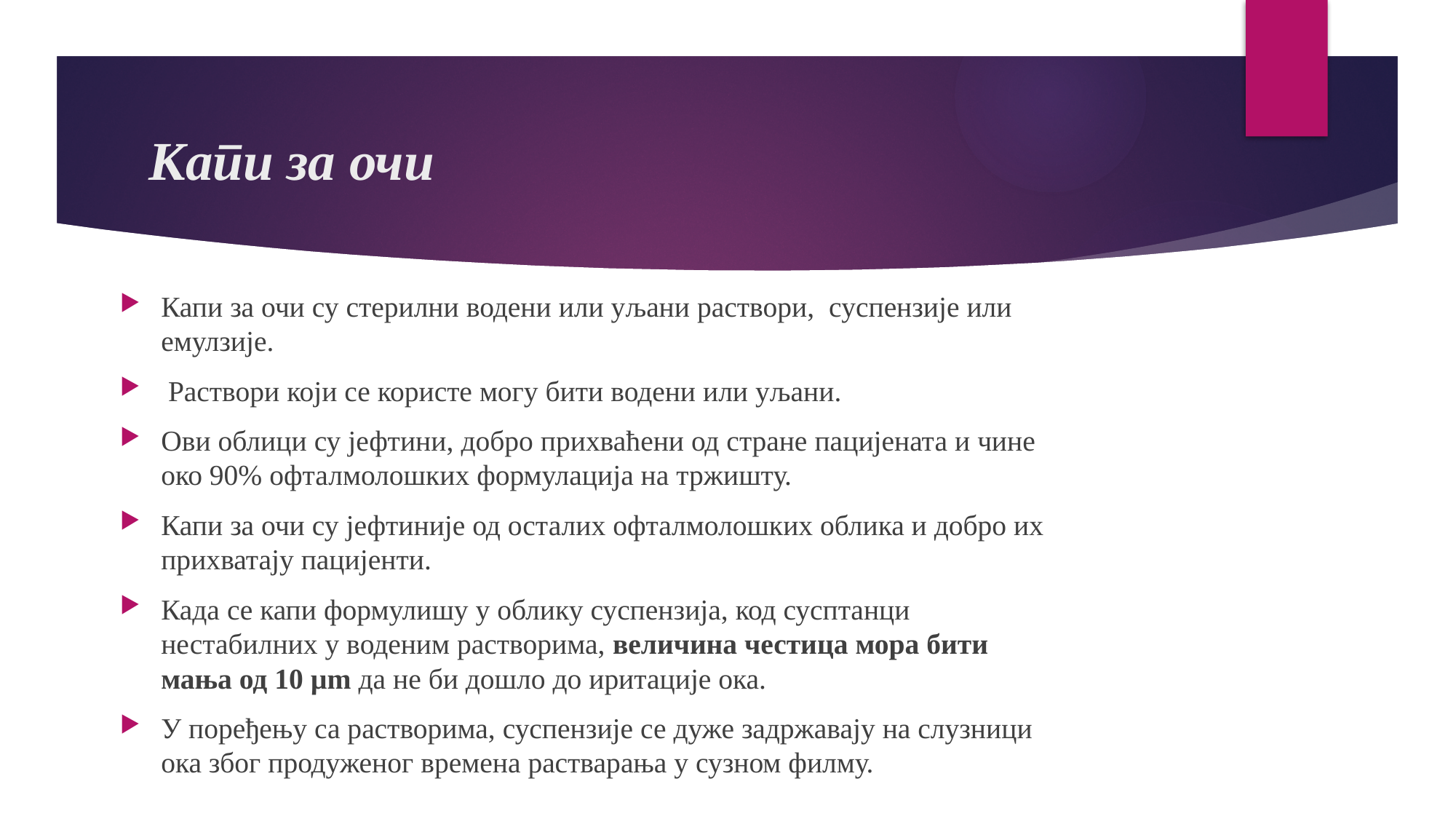

# Капи за очи
Капи за очи су стерилни водени или уљани раствори,  суспензије или емулзије.
 Раствори који се користе могу бити водени или уљани.
Ови облици су јефтини, добро прихваћени од стране пацијената и чине око 90% офталмолошких формулација на тржишту.
Капи за очи су јефтиније од осталих офталмолошких облика и добро их прихватају пацијенти.
Када се капи формулишу у облику суспензија, код сусптанци нестабилних у воденим растворима, величина честица мора бити мања од 10 µm да не би дошло до иритације ока.
У поређењу са растворима, суспензије се дуже задржавају на слузници ока због продуженог времена растварања у сузном филму.